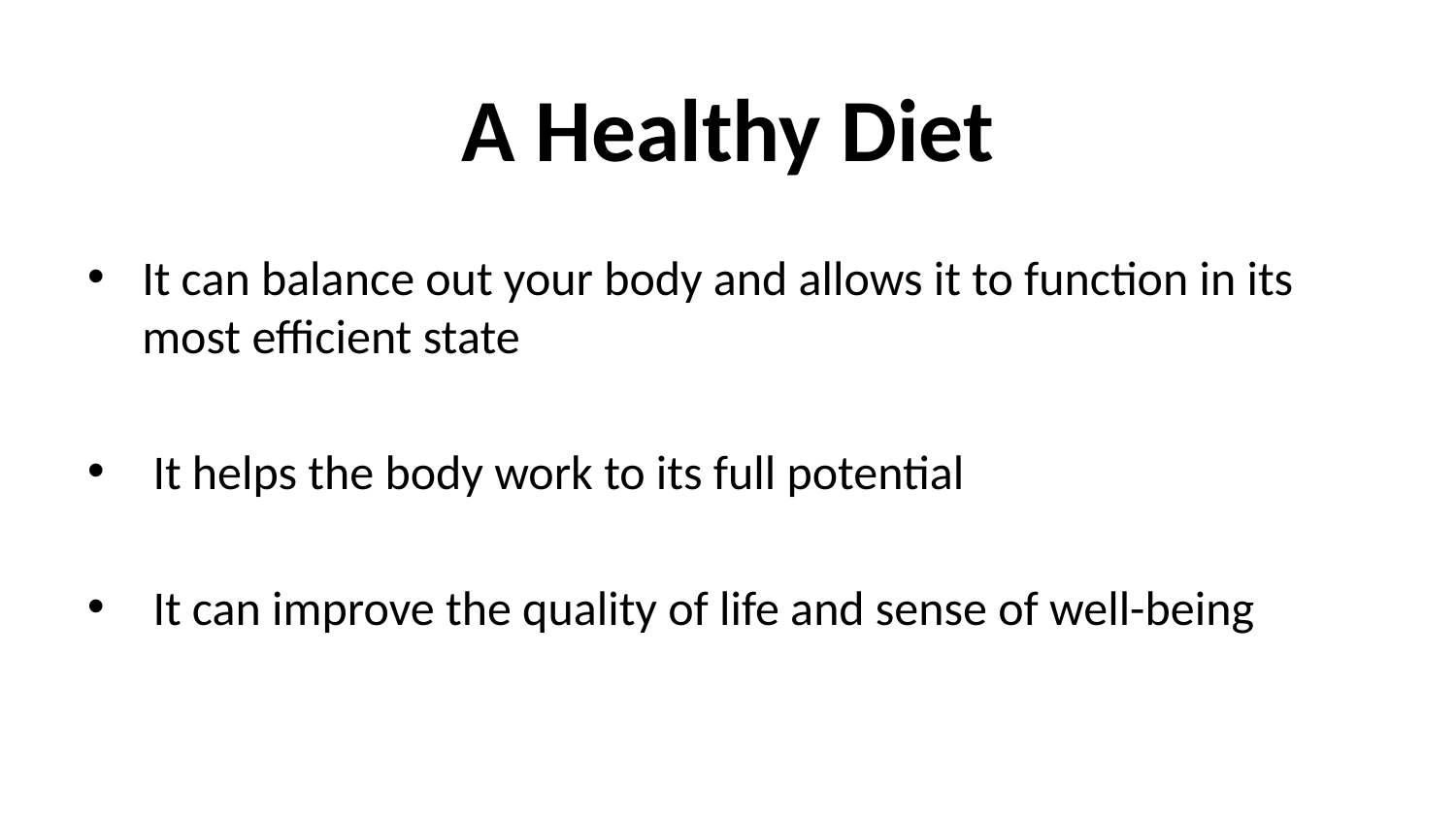

# A Healthy Diet
It can balance out your body and allows it to function in its most efficient state

 It helps the body work to its full potential

 It can improve the quality of life and sense of well-being